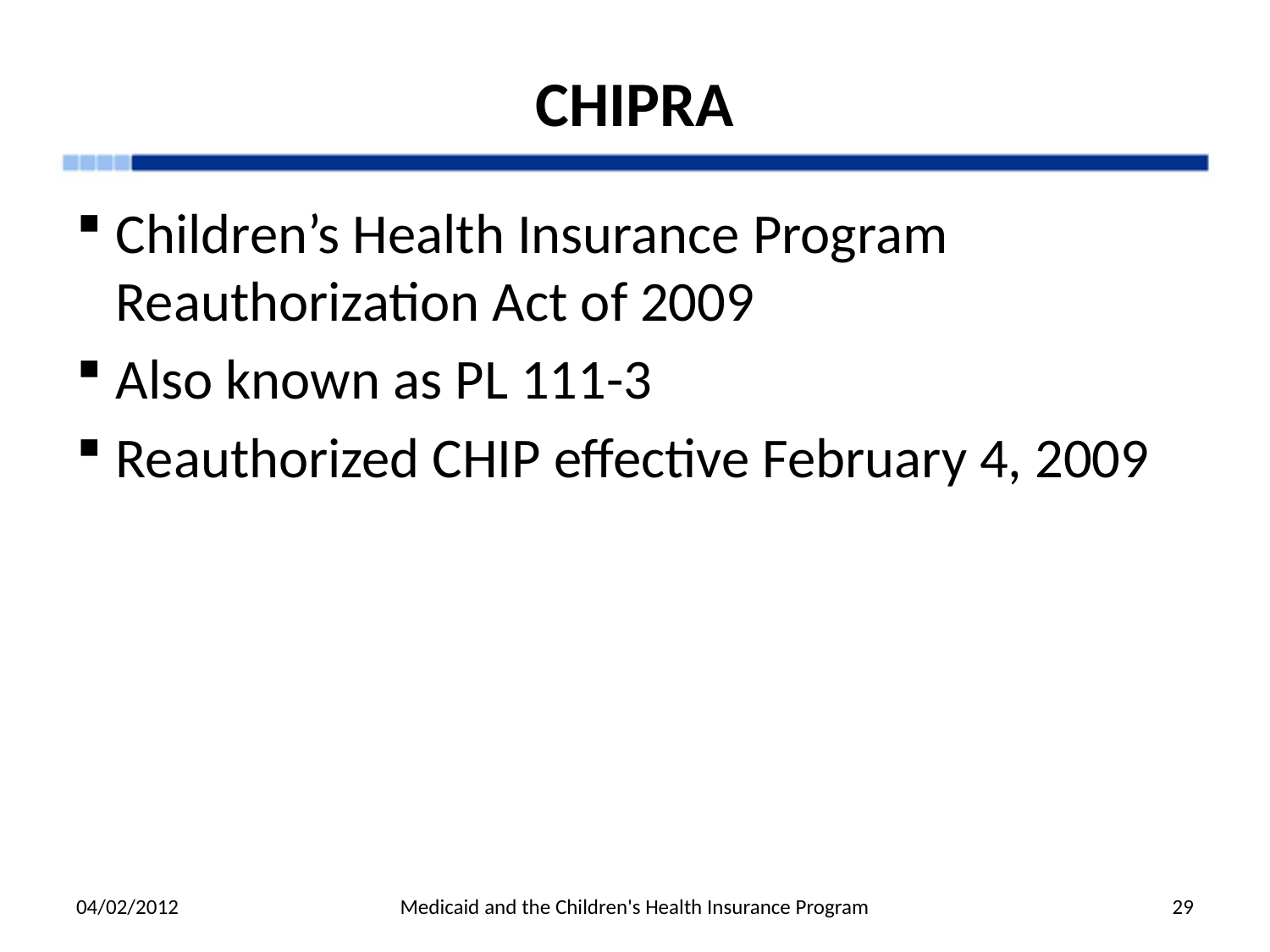

# CHIPRA
Children’s Health Insurance Program Reauthorization Act of 2009
Also known as PL 111-3
Reauthorized CHIP effective February 4, 2009
04/02/2012
Medicaid and the Children's Health Insurance Program
29